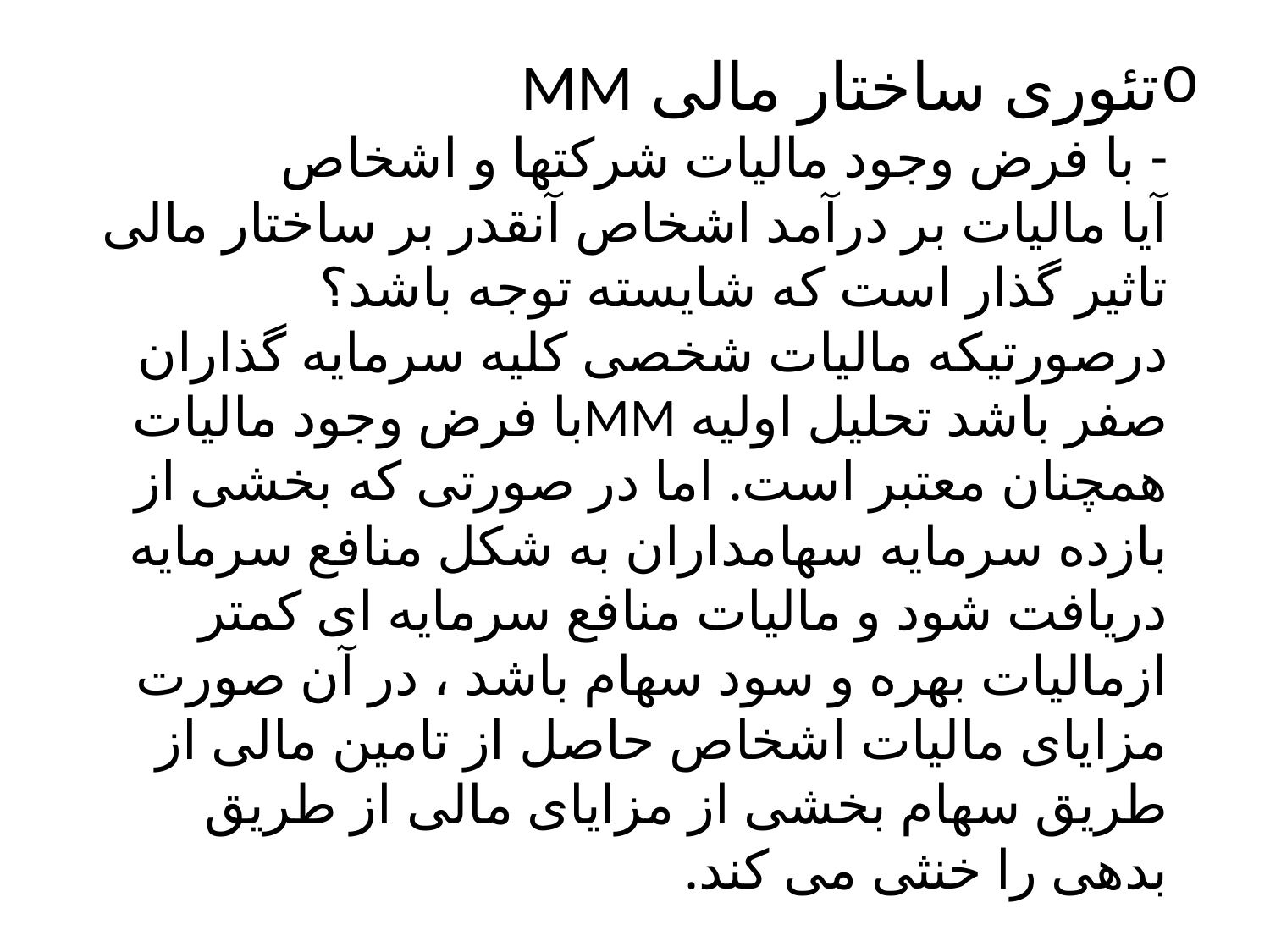

# تئوری ساختار مالی MM - با فرض وجود مالیات شرکتها و اشخاص آیا مالیات بر درآمد اشخاص آنقدر بر ساختار مالی تاثیر گذار است که شایسته توجه باشد؟ درصورتیکه مالیات شخصی کلیه سرمایه گذاران صفر باشد تحلیل اولیه MMبا فرض وجود مالیات همچنان معتبر است. اما در صورتی که بخشی از بازده سرمایه سهامداران به شکل منافع سرمایه دریافت شود و مالیات منافع سرمایه ای کمتر ازمالیات بهره و سود سهام باشد ، در آن صورت مزایای مالیات اشخاص حاصل از تامین مالی از طریق سهام بخشی از مزایای مالی از طریق بدهی را خنثی می کند.